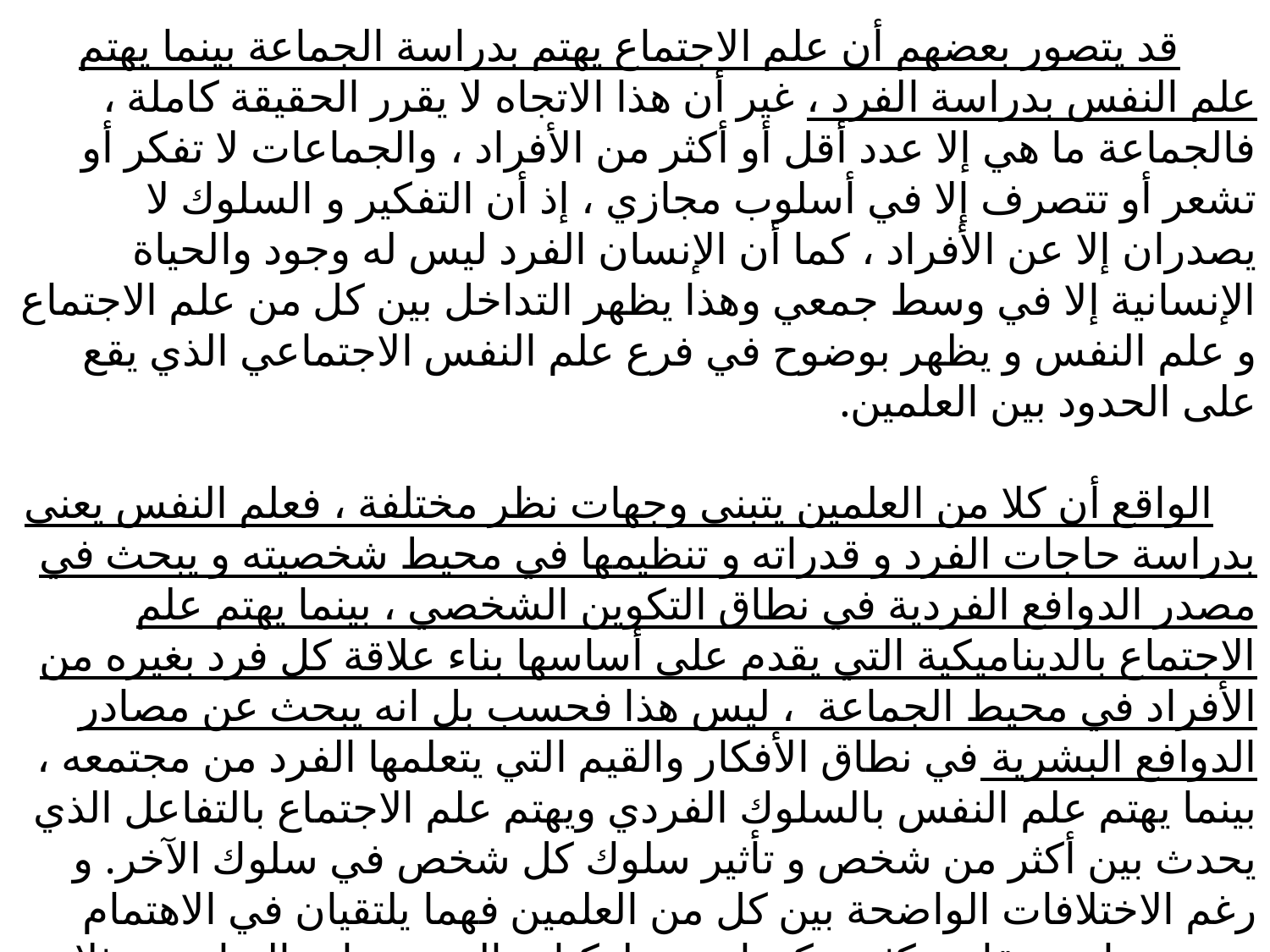

# علاقة علم الاجتماع الرياضي بعلم النفس الرياضي قد يتصور بعضهم أن علم الاجتماع يهتم بدراسة الجماعة بينما يهتم علم النفس بدراسة الفرد ، غير أن هذا الاتجاه لا يقرر الحقيقة كاملة ، فالجماعة ما هي إلا عدد أقل أو أكثر من الأفراد ، والجماعات لا تفكر أو تشعر أو تتصرف إلا في أسلوب مجازي ، إذ أن التفكير و السلوك لا يصدران إلا عن الأفراد ، كما أن الإنسان الفرد ليس له وجود والحياة الإنسانية إلا في وسط جمعي وهذا يظهر التداخل بين كل من علم الاجتماع و علم النفس و يظهر بوضوح في فرع علم النفس الاجتماعي الذي يقع على الحدود بين العلمين.   الواقع أن كلا من العلمين يتبنى وجهات نظر مختلفة ، فعلم النفس يعنى بدراسة حاجات الفرد و قدراته و تنظيمها في محيط شخصيته و يبحث في مصدر الدوافع الفردية في نطاق التكوين الشخصي ، بينما يهتم علم الاجتماع بالديناميكية التي يقدم على أساسها بناء علاقة كل فرد بغيره من الأفراد في محيط الجماعة  ، ليس هذا فحسب بل انه يبحث عن مصادر الدوافع البشرية في نطاق الأفكار والقيم التي يتعلمها الفرد من مجتمعه ، بينما يهتم علم النفس بالسلوك الفردي ويهتم علم الاجتماع بالتفاعل الذي يحدث بين أكثر من شخص و تأثير سلوك كل شخص في سلوك الآخر. و رغم الاختلافات الواضحة بين كل من العلمين فهما يلتقيان في الاهتمام بموضوعات متقاربة كثيرة كدراسة سلوكيات المجموعات الرياضية مثلا بغرض الوقوف على الأسباب و الدوافع التي تؤدي إلى هذا السلوك